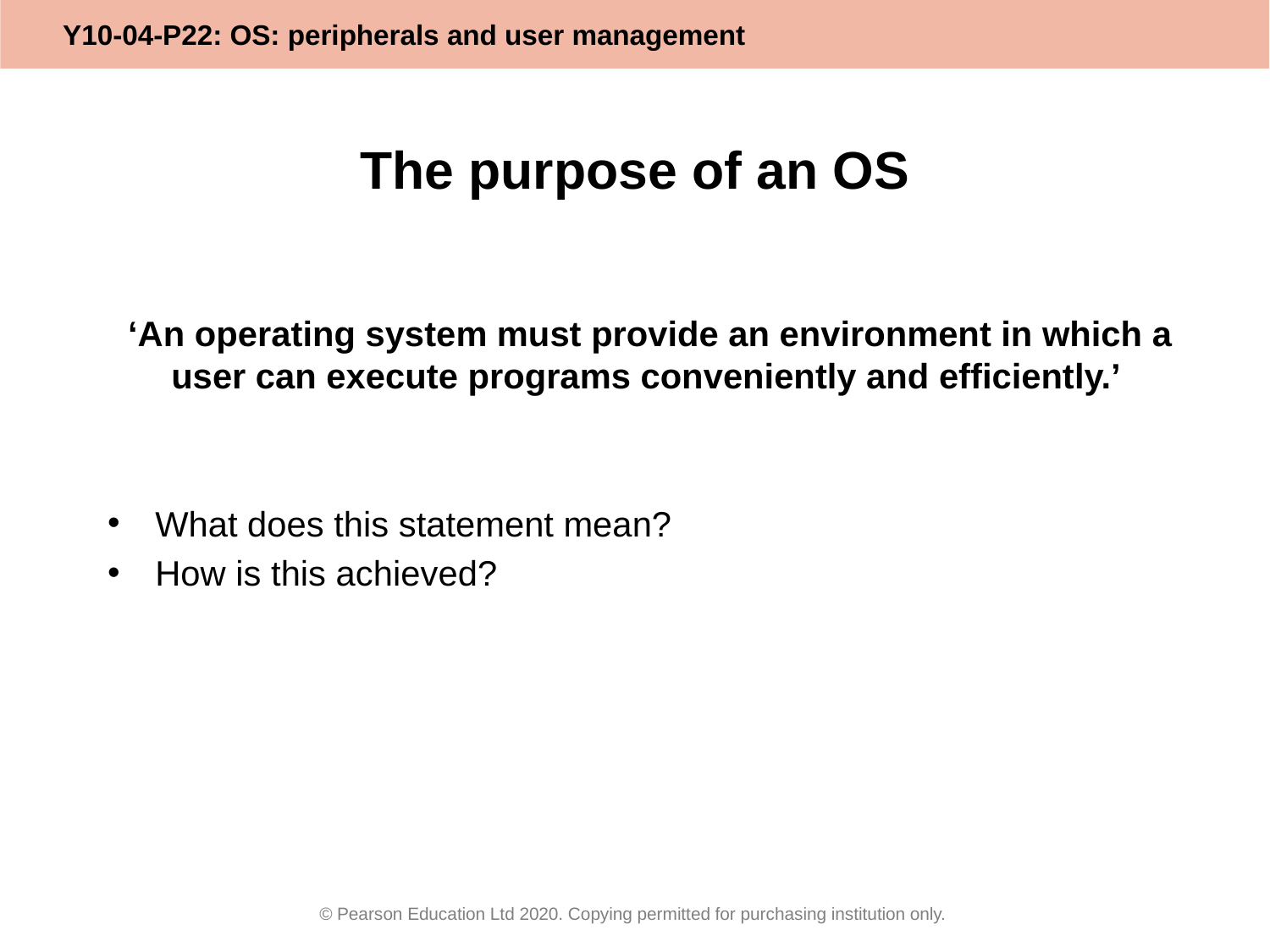

# The purpose of an OS
‘An operating system must provide an environment in which a user can execute programs conveniently and efficiently.’

What does this statement mean?
How is this achieved?

© Pearson Education Ltd 2020. Copying permitted for purchasing institution only.